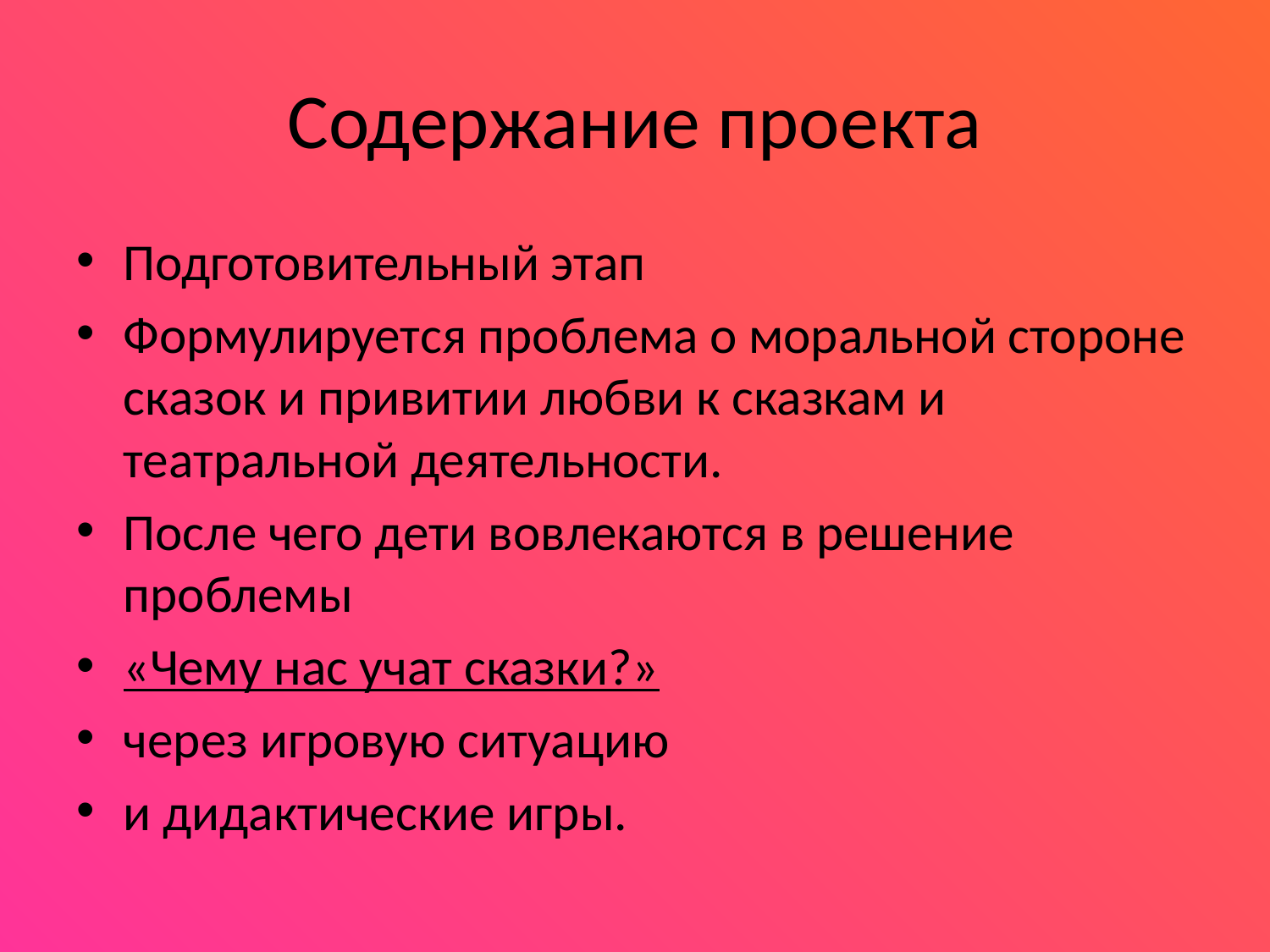

# Содержание проекта
Подготовительный этап
Формулируется проблема о моральной стороне сказок и привитии любви к сказкам и театральной деятельности.
После чего дети вовлекаются в решение проблемы
«Чему нас учат сказки?»
через игровую ситуацию
и дидактические игры.